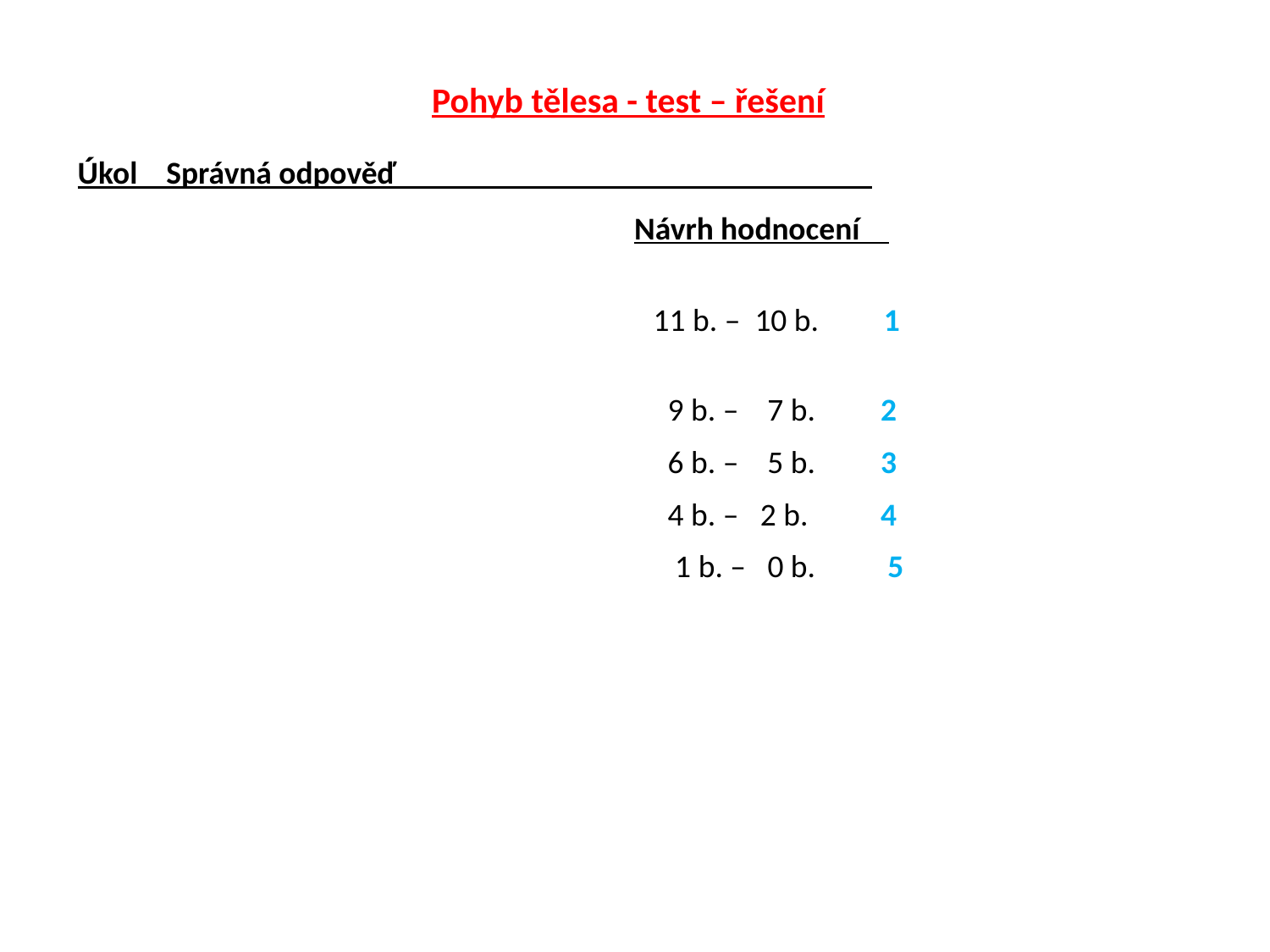

# Pohyb tělesa - test – řešení
Úkol    Správná odpověď
                                                                             Návrh hodnocení
                                                                                11 b. –  10 b.         1
                                                                                  9 b. –    7 b.         2
                                                                                  6 b. –    5 b.         3
                                                                                  4 b. –   2 b.          4
                                                                                   1 b. –   0 b.          5